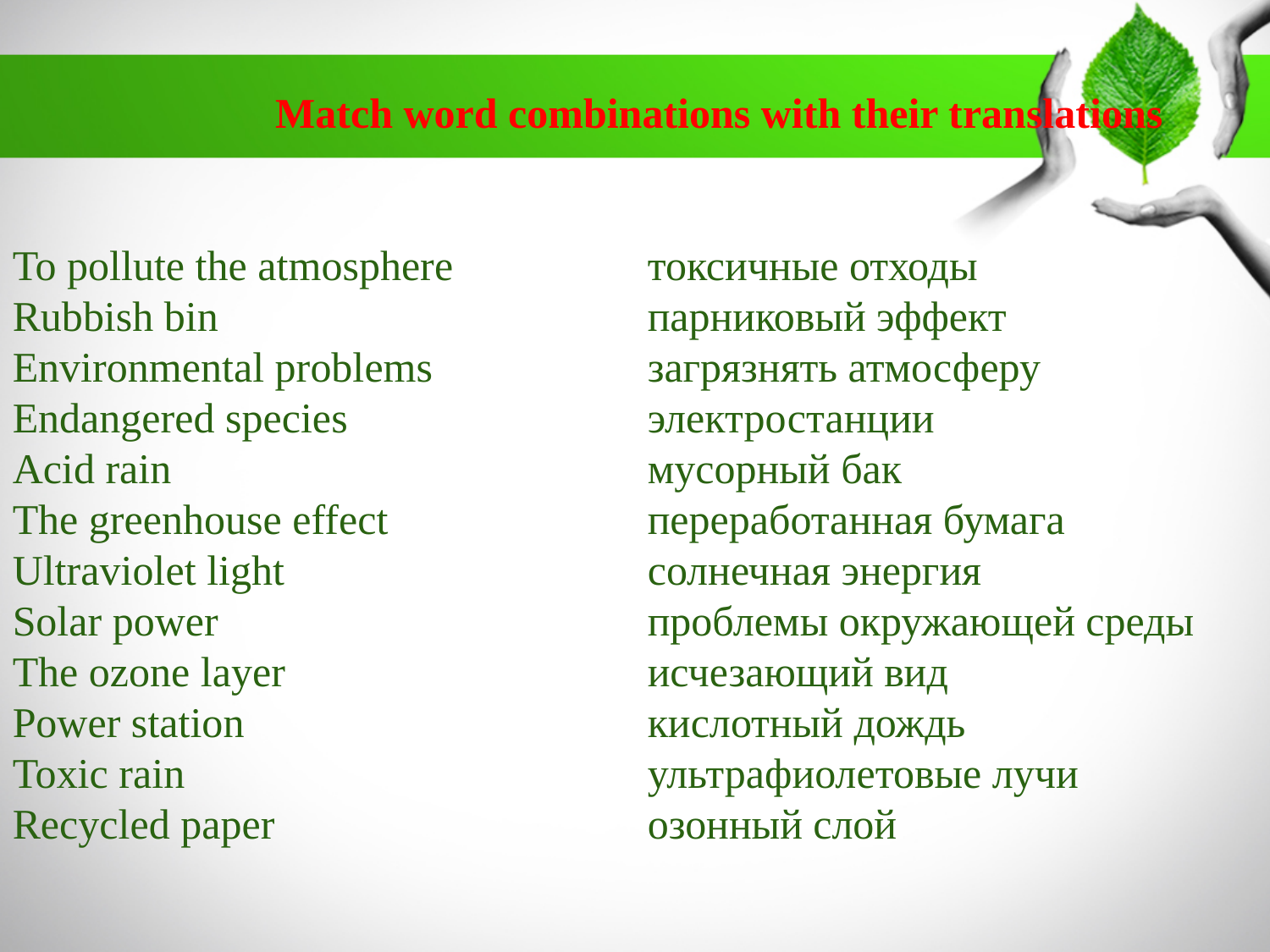

Match word combinations with their translations

To pollute the atmosphere		токсичные отходы
Rubbish bin				парниковый эффект
Environmental problems		загрязнять атмосферу
Endangered species			электростанции
Acid rain				мусорный бак
The greenhouse effect			переработанная бумага
Ultraviolet light			солнечная энергия
Solar power				проблемы окружающей среды
The ozone layer			исчезающий вид
Power station				кислотный дождь
Toxic rain				ультрафиолетовые лучи
Recycled paper			озонный слой